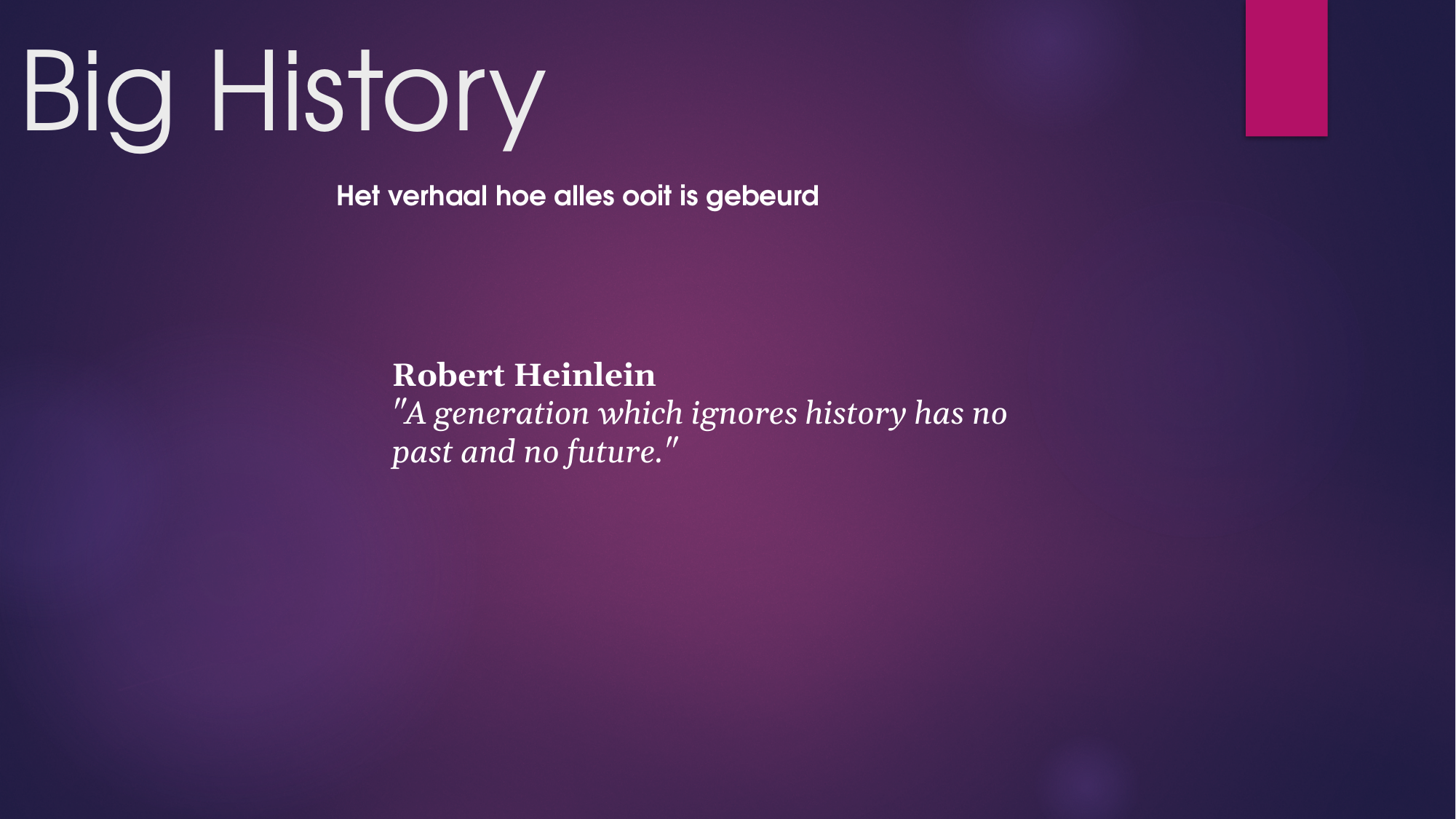

# Big History
Het verhaal hoe alles ooit is gebeurd
Robert Heinlein
"A generation which ignores history has no past and no future."